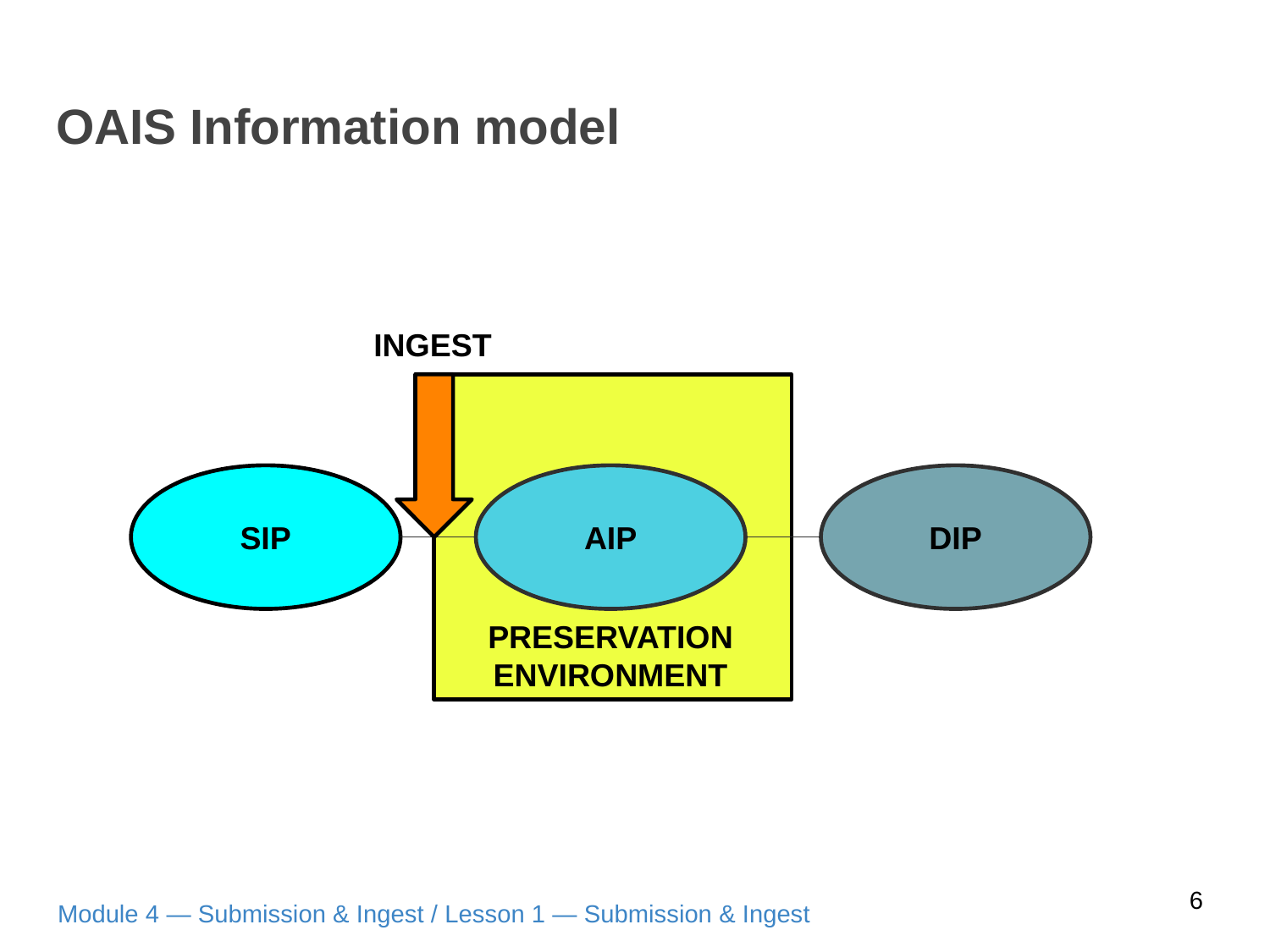

# OAIS Information model
INGEST

SIP
AIP
DIP
PRESERVATION
ENVIRONMENT
6
Module 4 — Submission & Ingest / Lesson 1 — Submission & Ingest